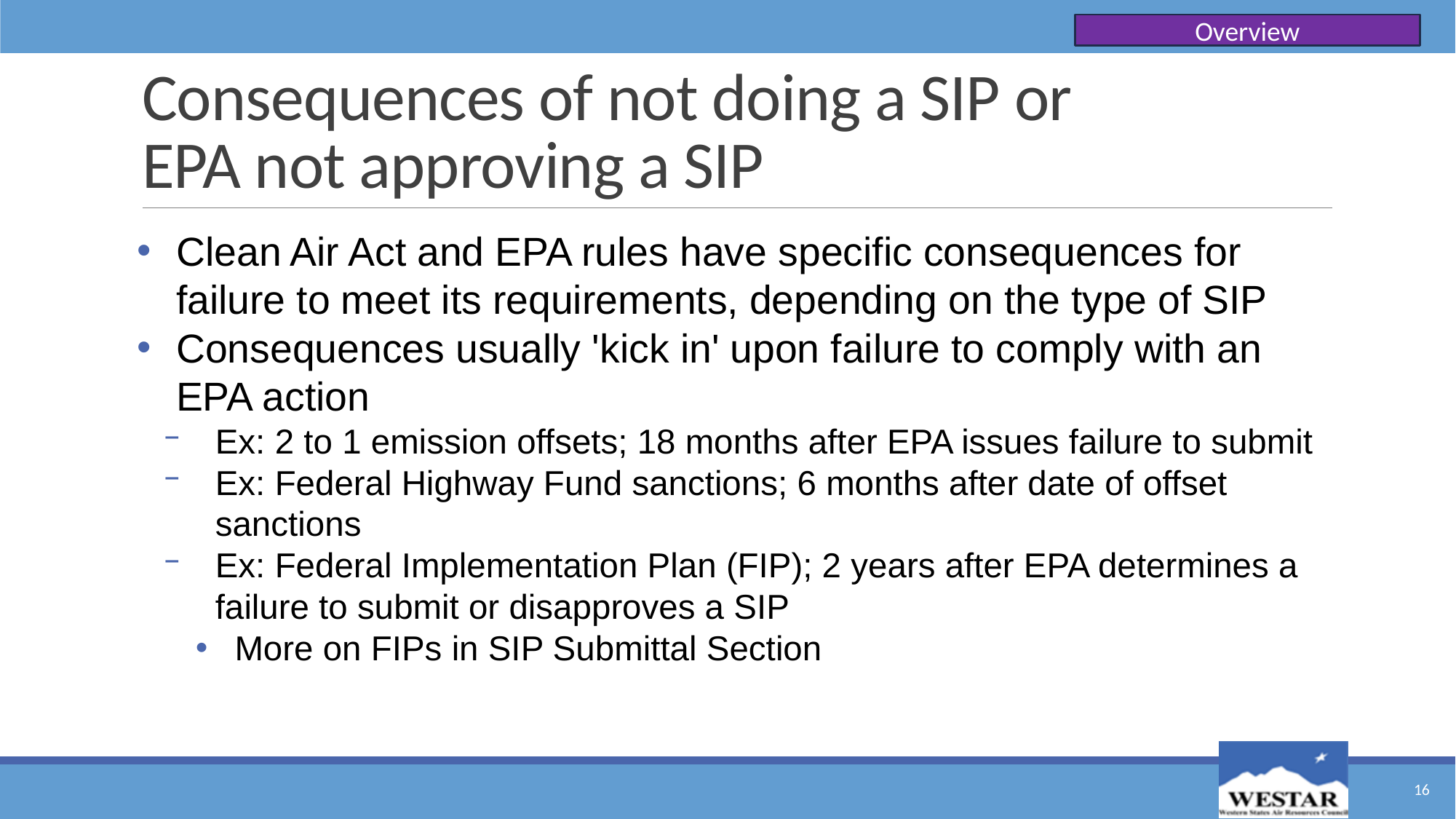

Overview
# Consequences of not doing a SIP or EPA not approving a SIP
Clean Air Act and EPA rules have specific consequences for failure to meet its requirements, depending on the type of SIP
Consequences usually 'kick in' upon failure to comply with an EPA action
Ex: 2 to 1 emission offsets; 18 months after EPA issues failure to submit
Ex: Federal Highway Fund sanctions; 6 months after date of offset sanctions
Ex: Federal Implementation Plan (FIP); 2 years after EPA determines a failure to submit or disapproves a SIP
More on FIPs in SIP Submittal Section

16